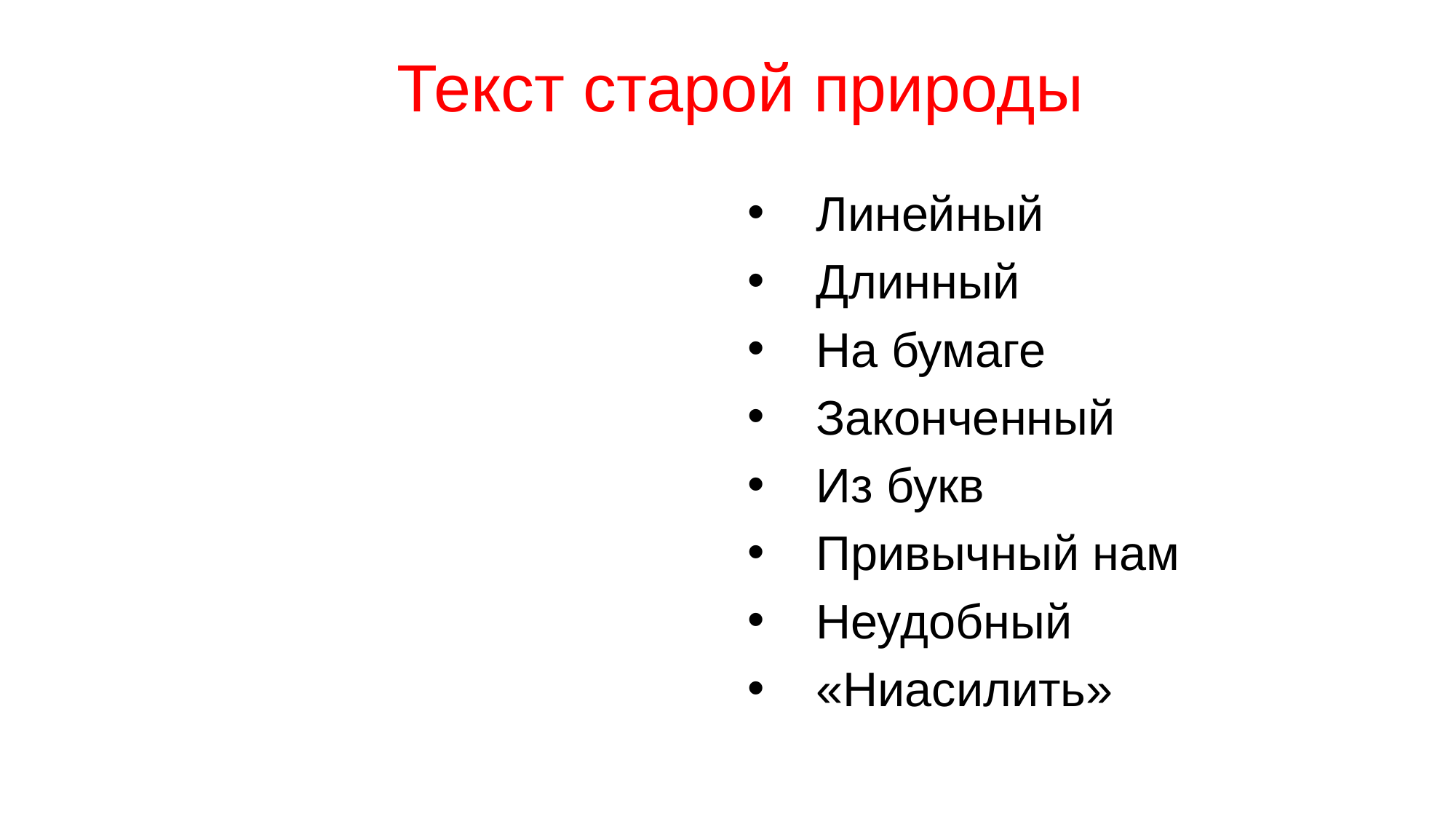

Текст старой природы
Линейный
Длинный
На бумаге
Законченный
Из букв
Привычный нам
Неудобный
«Ниасилить»